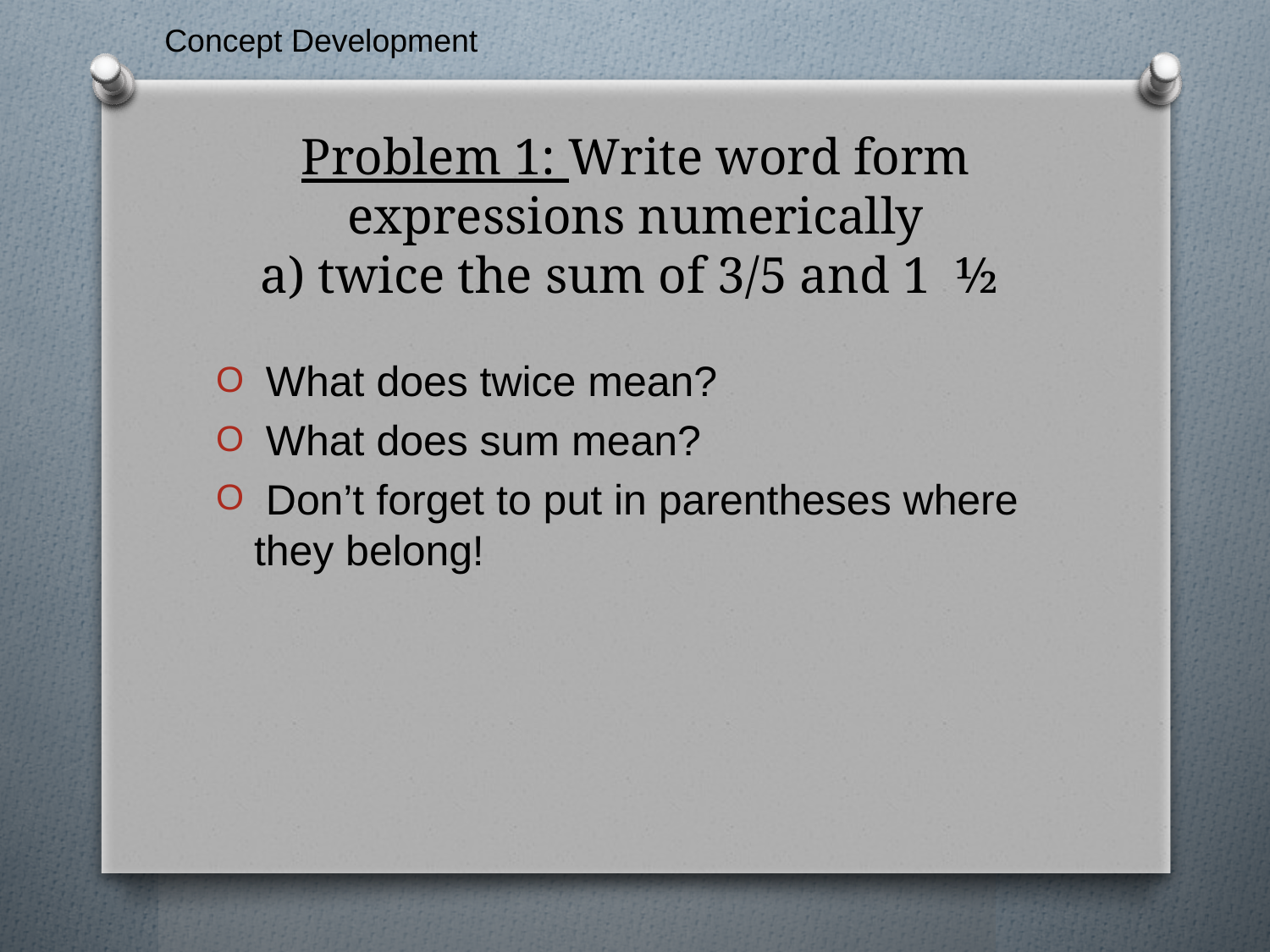

Concept Development
# Problem 1: Write word form expressions numerically a) twice the sum of 3/5 and 1  ½
 What does twice mean?
 What does sum mean?
 Don’t forget to put in parentheses where they belong!